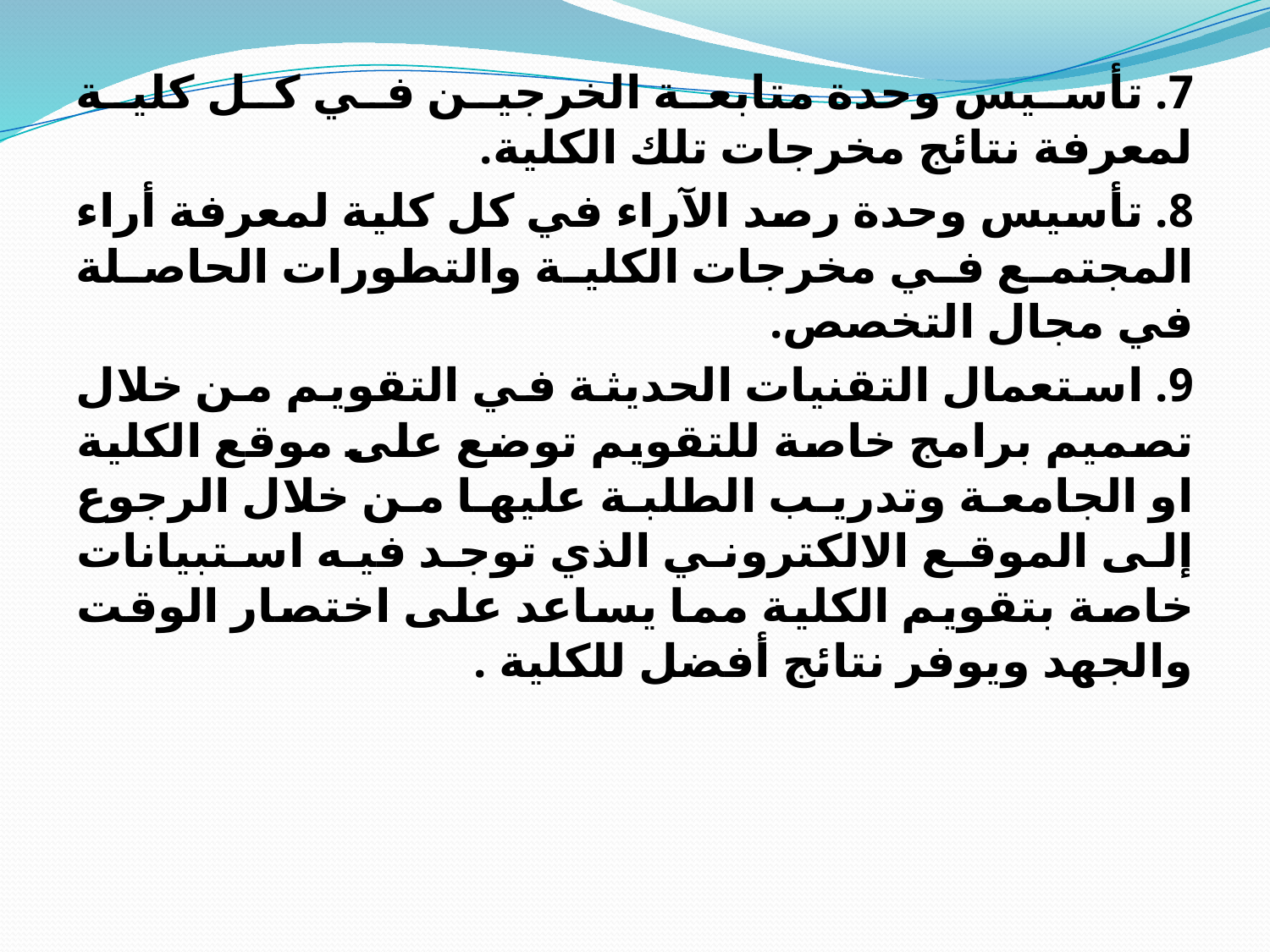

7. تأسيس وحدة متابعة الخرجين في كل كلية لمعرفة نتائج مخرجات تلك الكلية.
8. تأسيس وحدة رصد الآراء في كل كلية لمعرفة أراء المجتمع في مخرجات الكلية والتطورات الحاصلة في مجال التخصص.
9. استعمال التقنيات الحديثة في التقويم من خلال تصميم برامج خاصة للتقويم توضع على موقع الكلية او الجامعة وتدريب الطلبة عليها من خلال الرجوع إلى الموقع الالكتروني الذي توجد فيه استبيانات خاصة بتقويم الكلية مما يساعد على اختصار الوقت والجهد ويوفر نتائج أفضل للكلية .